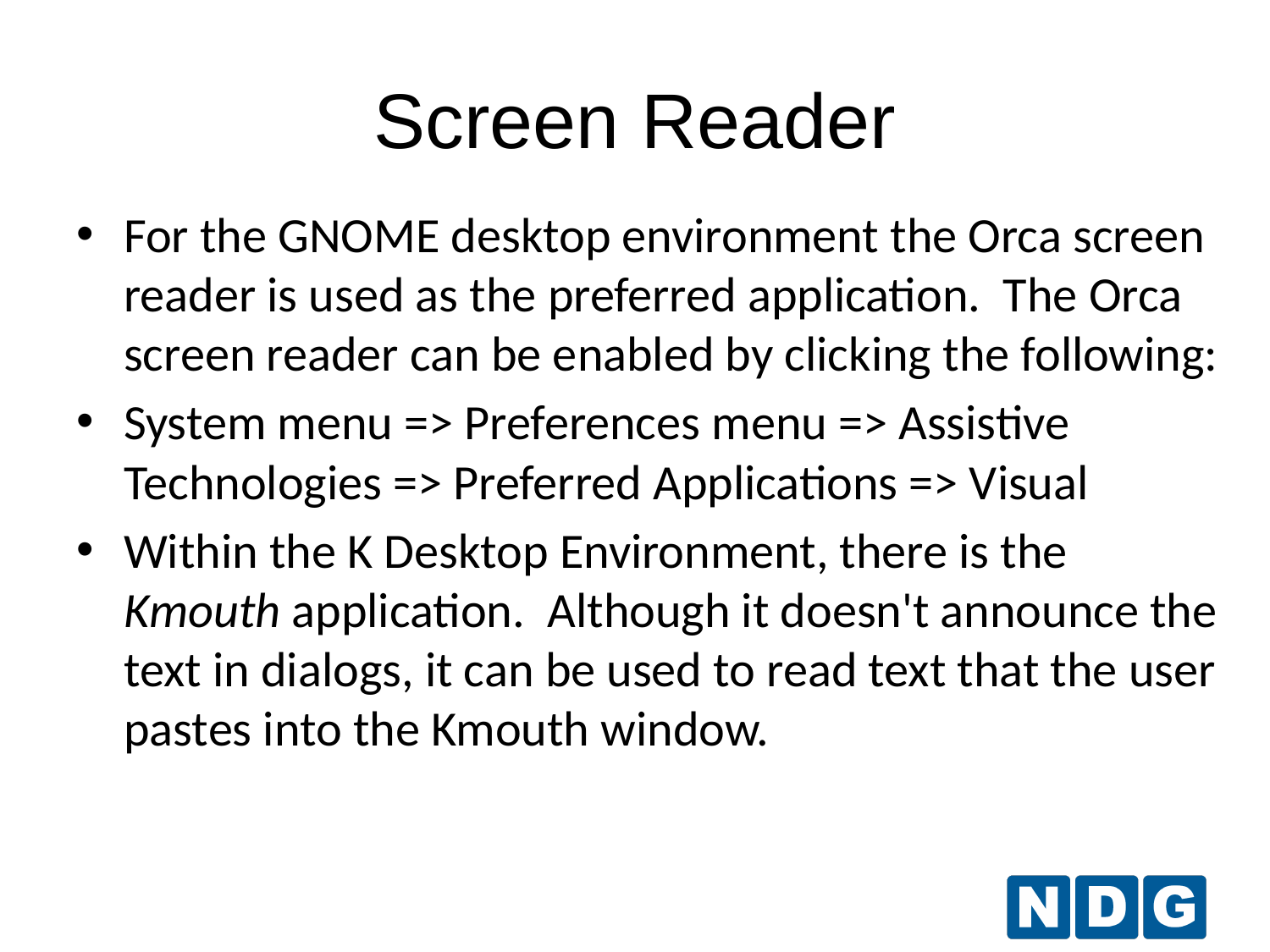

# Screen Reader
For the GNOME desktop environment the Orca screen reader is used as the preferred application.  The Orca screen reader can be enabled by clicking the following:
System menu => Preferences menu => Assistive Technologies => Preferred Applications => Visual
Within the K Desktop Environment, there is the Kmouth application.  Although it doesn't announce the text in dialogs, it can be used to read text that the user pastes into the Kmouth window.